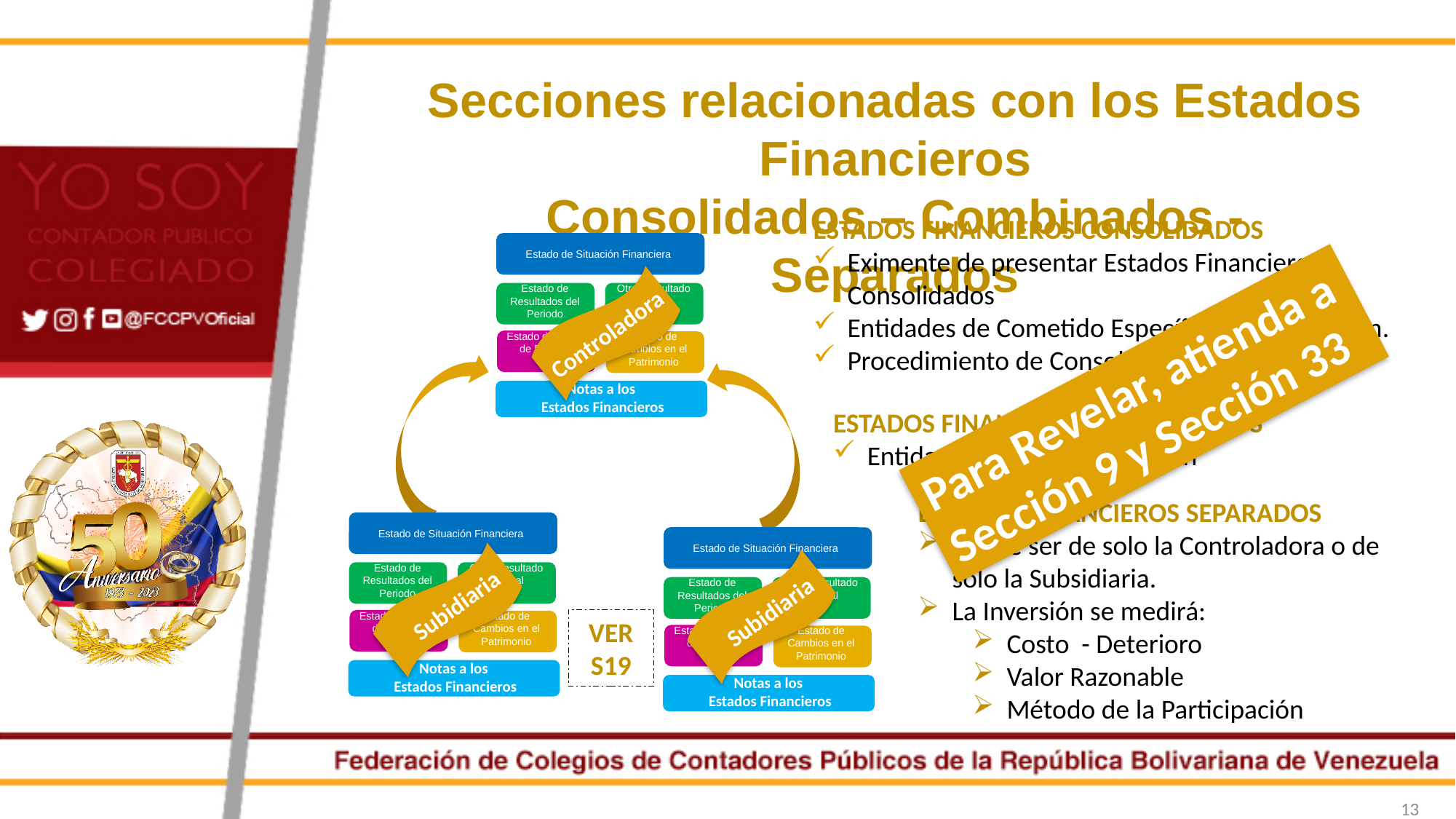

Secciones relacionadas con los Estados Financieros
Consolidados – Combinados - Separados
ESTADOS FINANCIEROS CONSOLIDADOS
Eximente de presentar Estados Financieros Consolidados
Entidades de Cometido Específico, se consolidan.
Procedimiento de Consolidación

Estado de Situación Financiera
Otro  Resultado Integral

Estado de Resultados del Periodo

Estado de Cambios en el Patrimonio

Estado de Flujos de Efectivo

Notas a los
Estados Financieros

Controladora

Para Revelar, atienda a
Sección 9 y Sección 33

ESTADOS FINANCIEROS COMBINADOS
Entidades bajo control común
ESTADOS FINANCIEROS SEPARADOS
Puede ser de solo la Controladora o de solo la Subsidiaria.
La Inversión se medirá:
Costo  - Deterioro
Valor Razonable
Método de la Participación

Estado de Situación Financiera
Otro  Resultado Integral

Estado de Resultados del Periodo

Estado de Cambios en el Patrimonio

Estado de Flujos de Efectivo

Notas a los
Estados Financieros

Estado de Situación Financiera
Otro  Resultado Integral

Estado de Resultados del Periodo

Estado de Cambios en el Patrimonio

Estado de Flujos de Efectivo

Notas a los
Estados Financieros

Subidiaria

Subidiaria
VER
S19
13